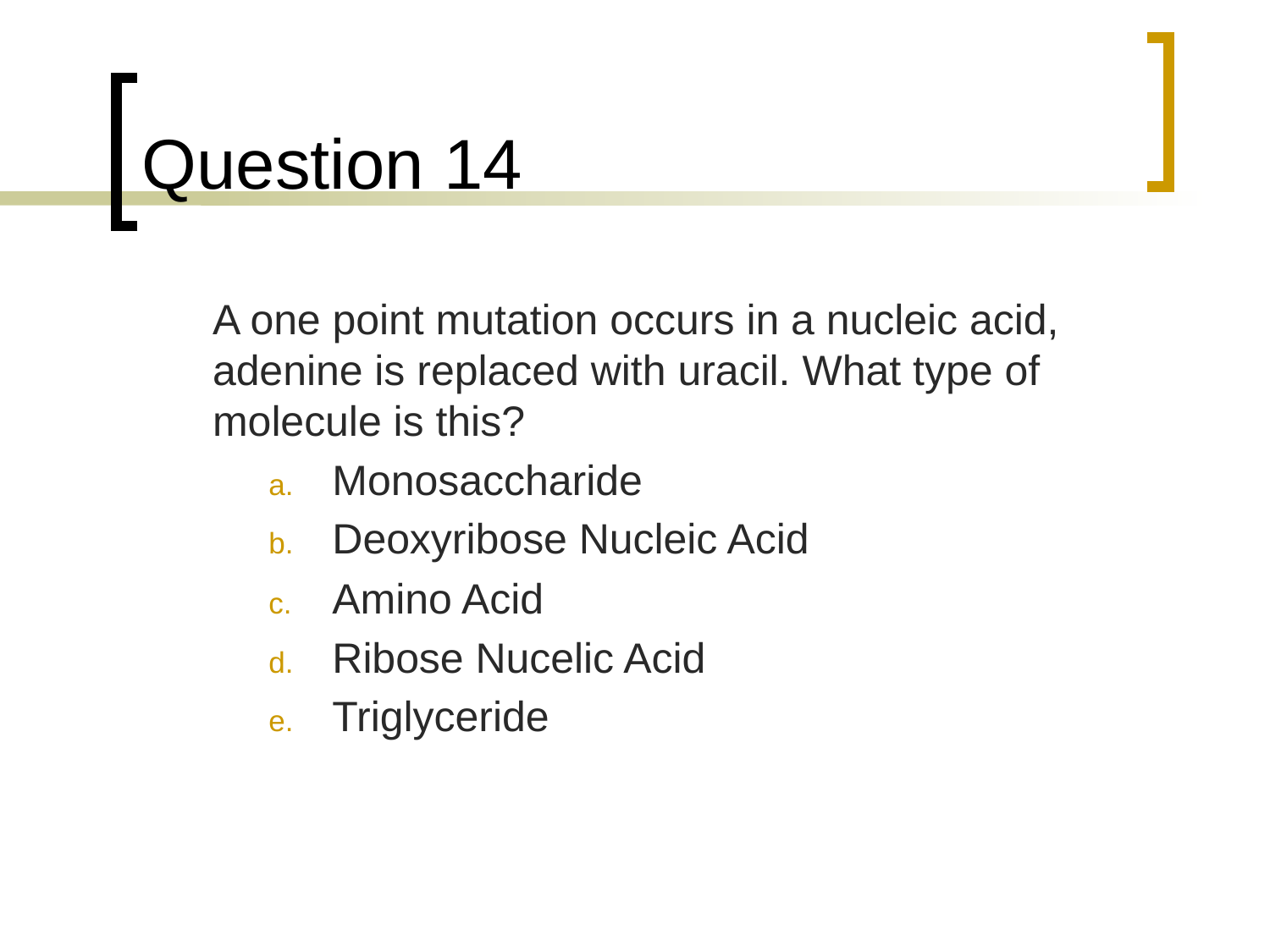

# Question 14
	A one point mutation occurs in a nucleic acid, adenine is replaced with uracil. What type of molecule is this?
Monosaccharide
Deoxyribose Nucleic Acid
Amino Acid
Ribose Nucelic Acid
Triglyceride